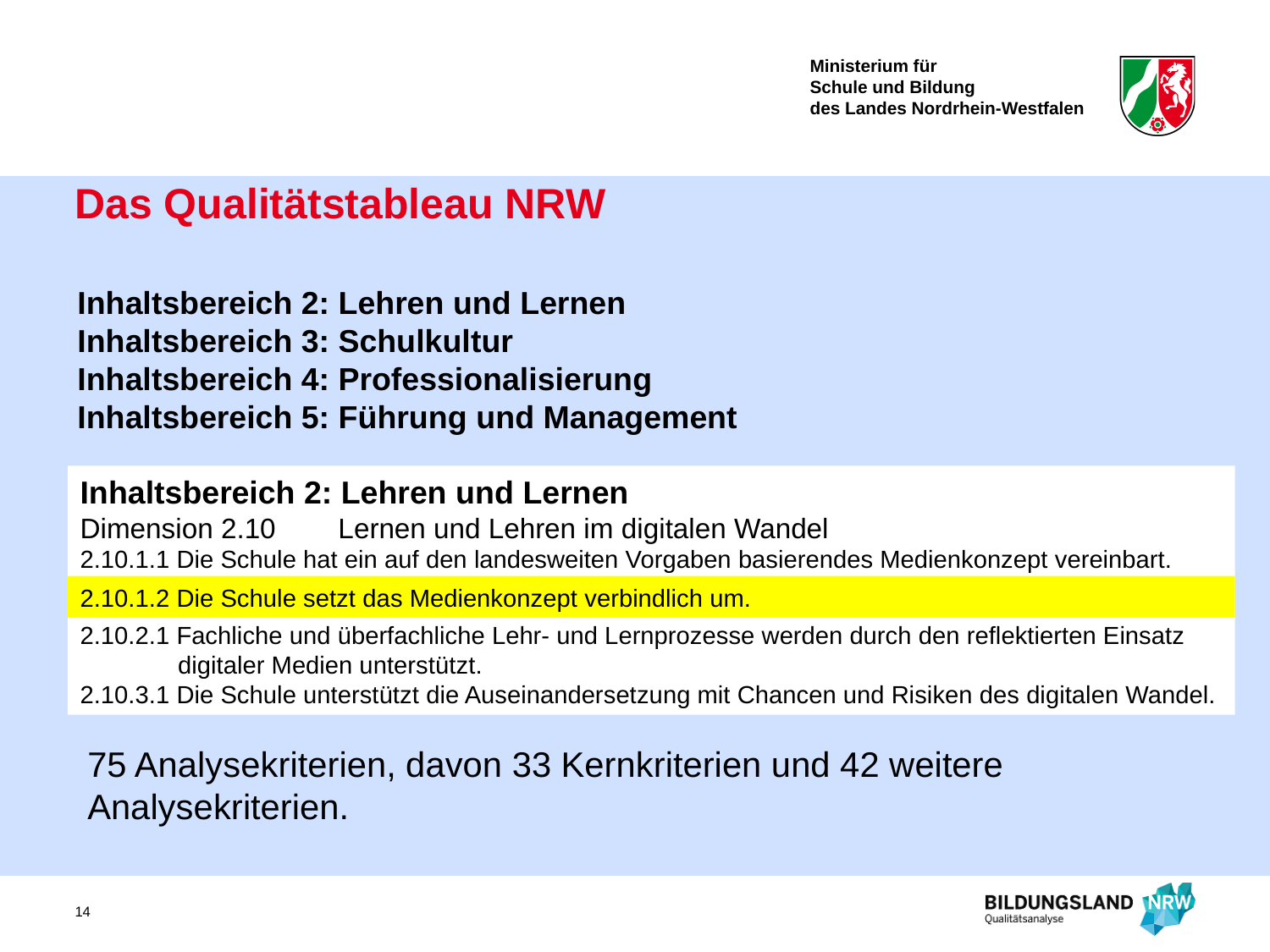

# Das Qualitätstableau NRW
Inhaltsbereich 2: Lehren und Lernen
Inhaltsbereich 3: Schulkultur
Inhaltsbereich 4: Professionalisierung
Inhaltsbereich 5: Führung und Management
Inhaltsbereich 2: Lehren und Lernen
Dimension 2.10        Lernen und Lehren im digitalen Wandel
2.10.1.1 Die Schule hat ein auf den landesweiten Vorgaben basierendes Medienkonzept vereinbart.

2.10.2.1 Fachliche und überfachliche Lehr- und Lernprozesse werden durch den reflektierten Einsatz
              digitaler Medien unterstützt.
2.10.3.1 Die Schule unterstützt die Auseinandersetzung mit Chancen und Risiken des digitalen Wandel.
2.10.1.2 Die Schule setzt das Medienkonzept verbindlich um.
75 Analysekriterien, davon 33 Kernkriterien und 42 weitere Analysekriterien.
14